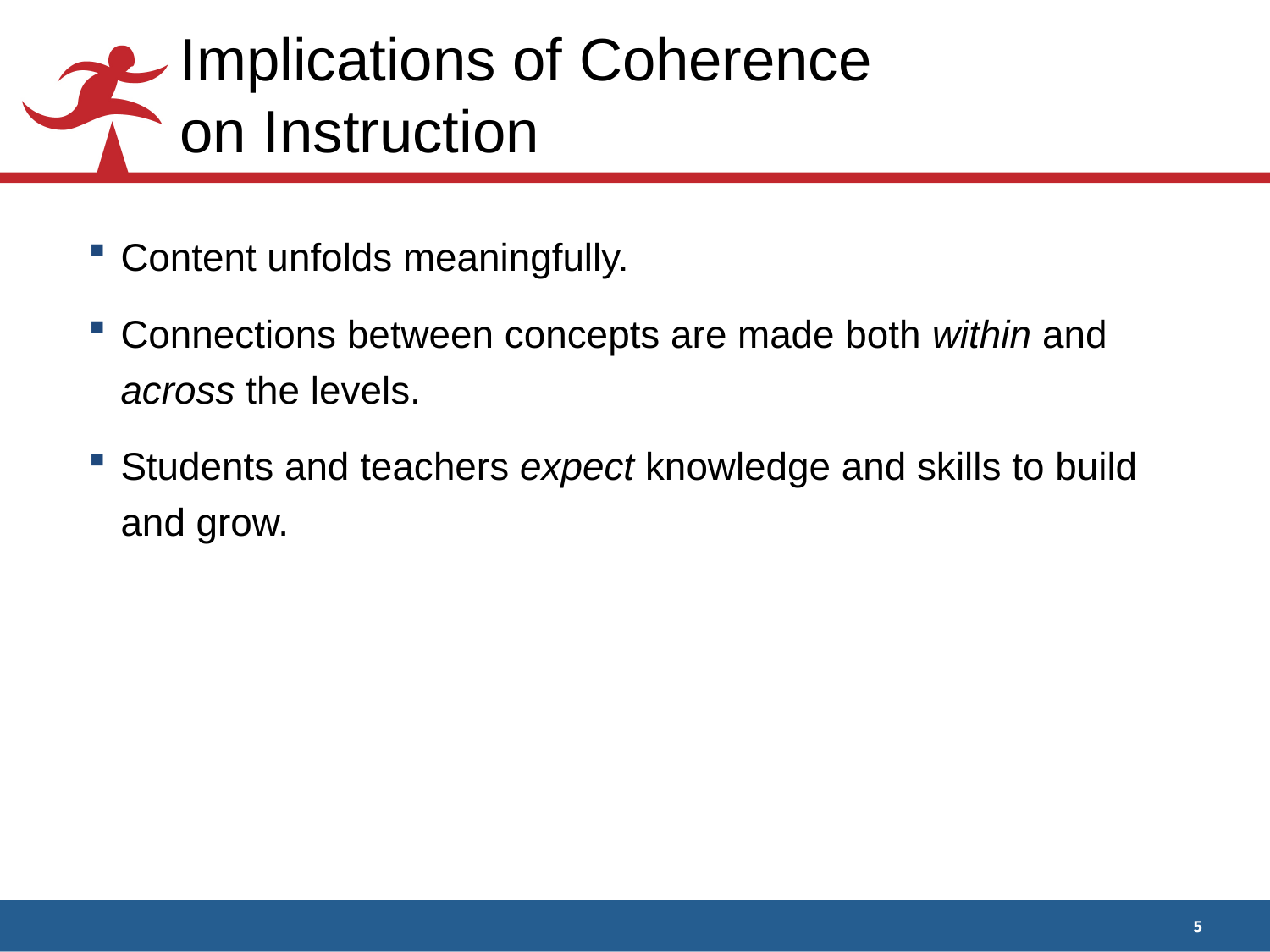

# Implications of Coherence on Instruction
Content unfolds meaningfully.
Connections between concepts are made both within and across the levels.
Students and teachers expect knowledge and skills to build and grow.